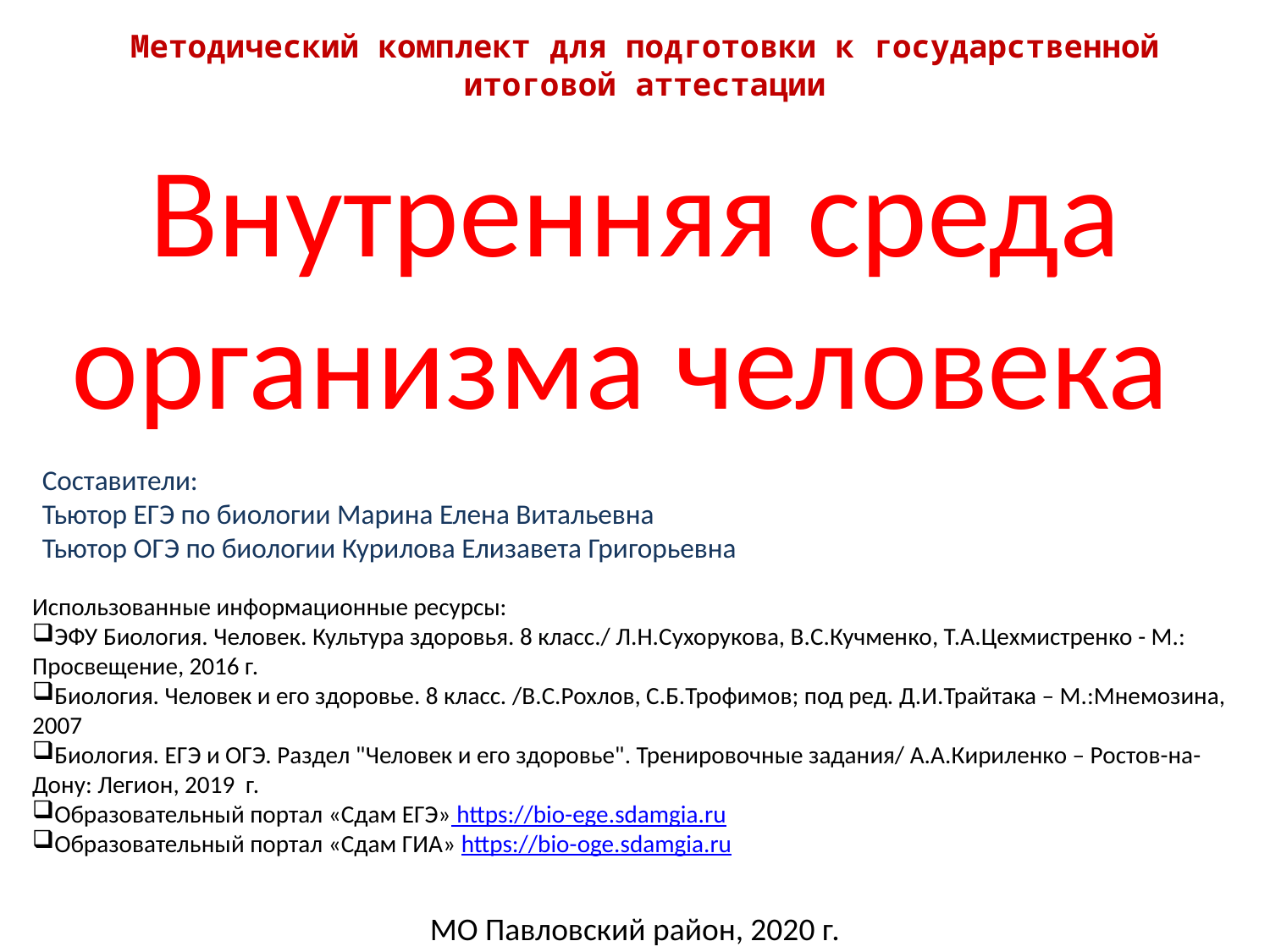

Методический комплект для подготовки к государственной итоговой аттестации
# Внутренняя среда организма человека
Составители:
Тьютор ЕГЭ по биологии Марина Елена Витальевна
Тьютор ОГЭ по биологии Курилова Елизавета Григорьевна
Использованные информационные ресурсы:
ЭФУ Биология. Человек. Культура здоровья. 8 класс./ Л.Н.Сухорукова, В.С.Кучменко, Т.А.Цехмистренко - М.: Просвещение, 2016 г.
Биология. Человек и его здоровье. 8 класс. /В.С.Рохлов, С.Б.Трофимов; под ред. Д.И.Трайтака – М.:Мнемозина, 2007
Биология. ЕГЭ и ОГЭ. Раздел "Человек и его здоровье". Тренировочные задания/ А.А.Кириленко – Ростов-на-Дону: Легион, 2019  г.
Образовательный портал «Сдам ЕГЭ» https://bio-ege.sdamgia.ru
Образовательный портал «Сдам ГИА» https://bio-oge.sdamgia.ru

МО Павловский район, 2020 г.